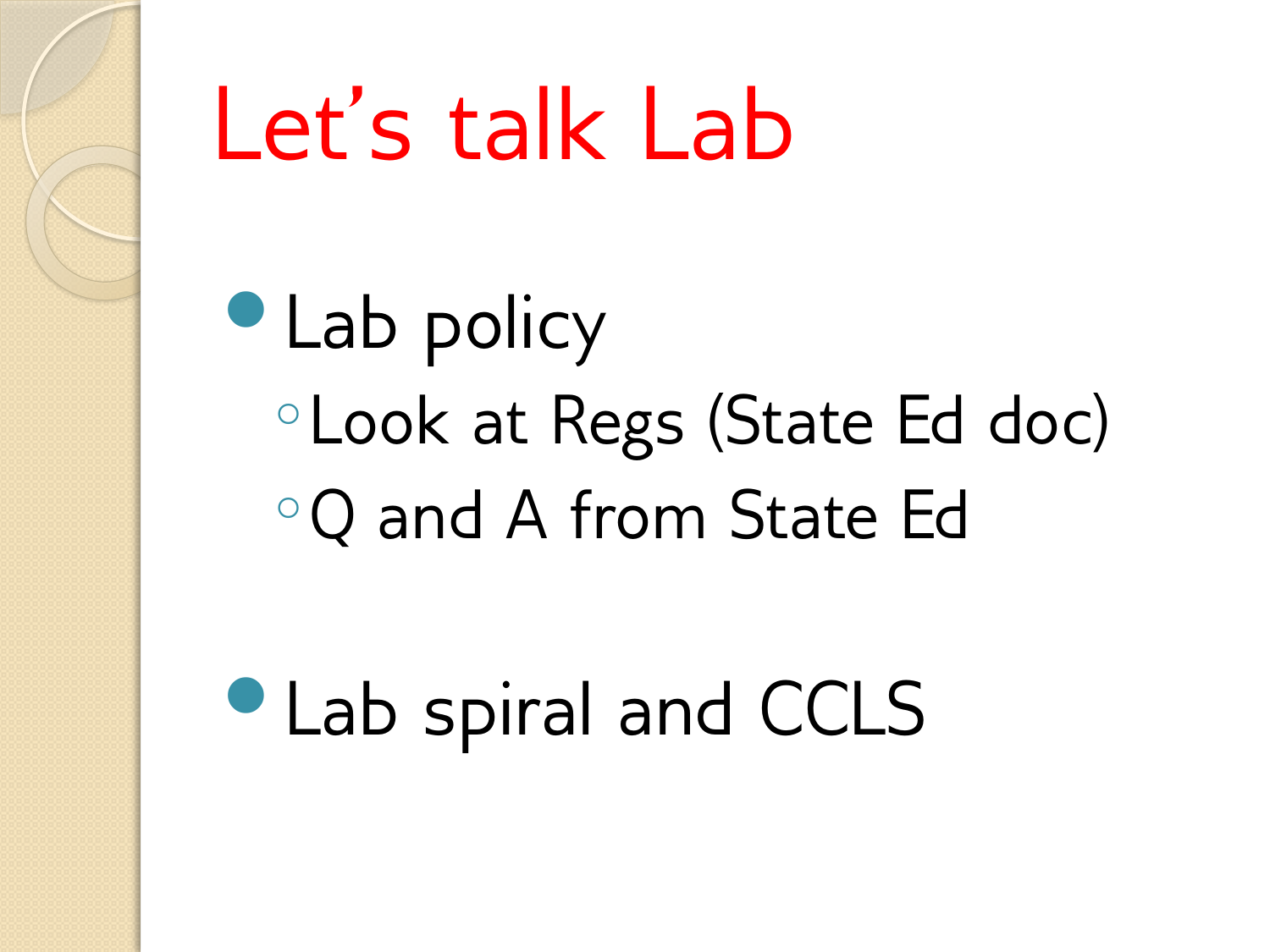

# Let’s talk Lab
Lab policy
Look at Regs (State Ed doc)
Q and A from State Ed

Lab spiral and CCLS